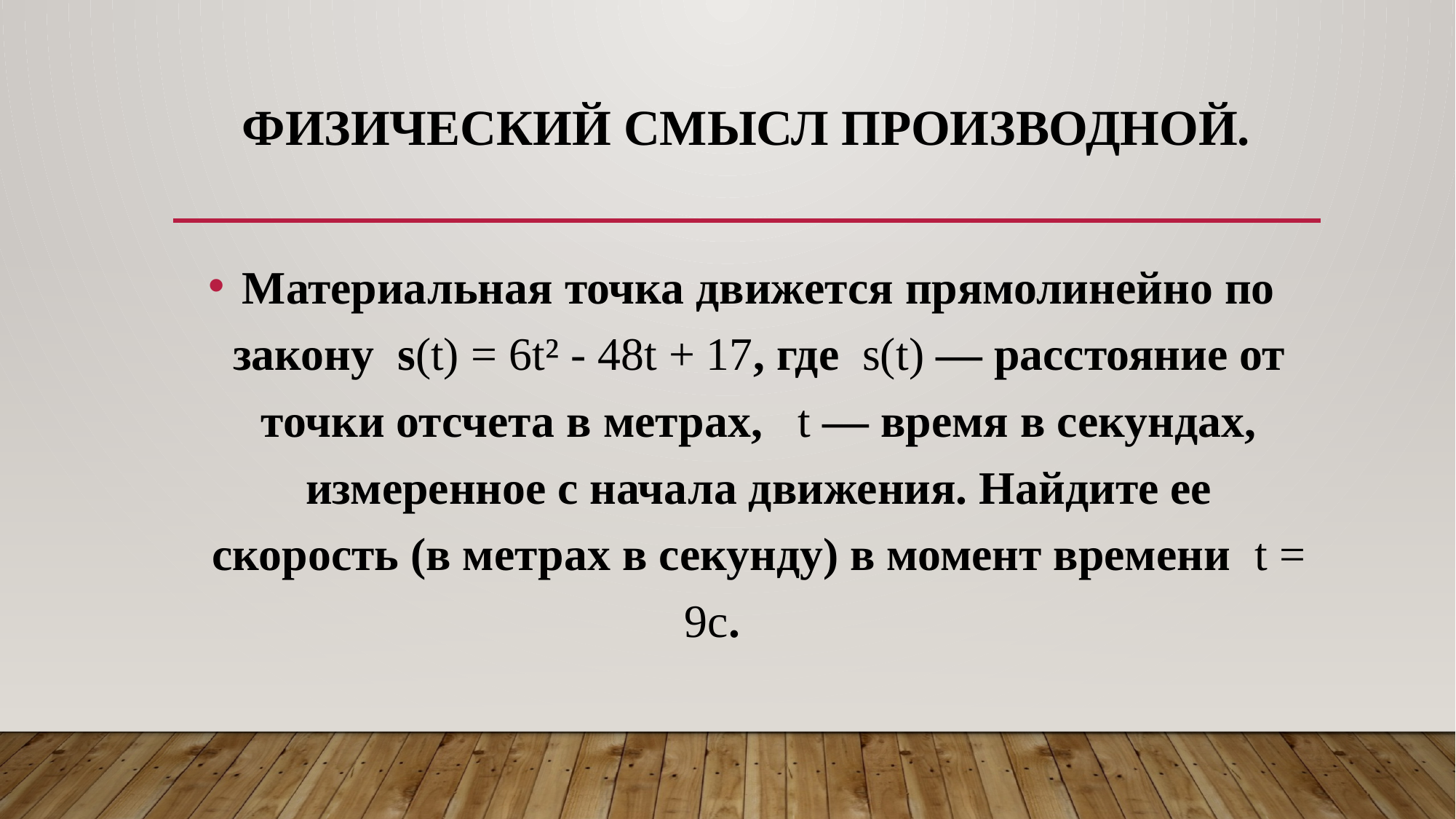

# Физический смысл производной.
Материальная точка движется прямолинейно по закону  s(t) = 6t² - 48t + 17, где  s(t) — расстояние от точки отсчета в метрах,   t — время в секундах, измеренное с начала движения. Найдите ее скорость (в метрах в секунду) в момент времени  t = 9с.